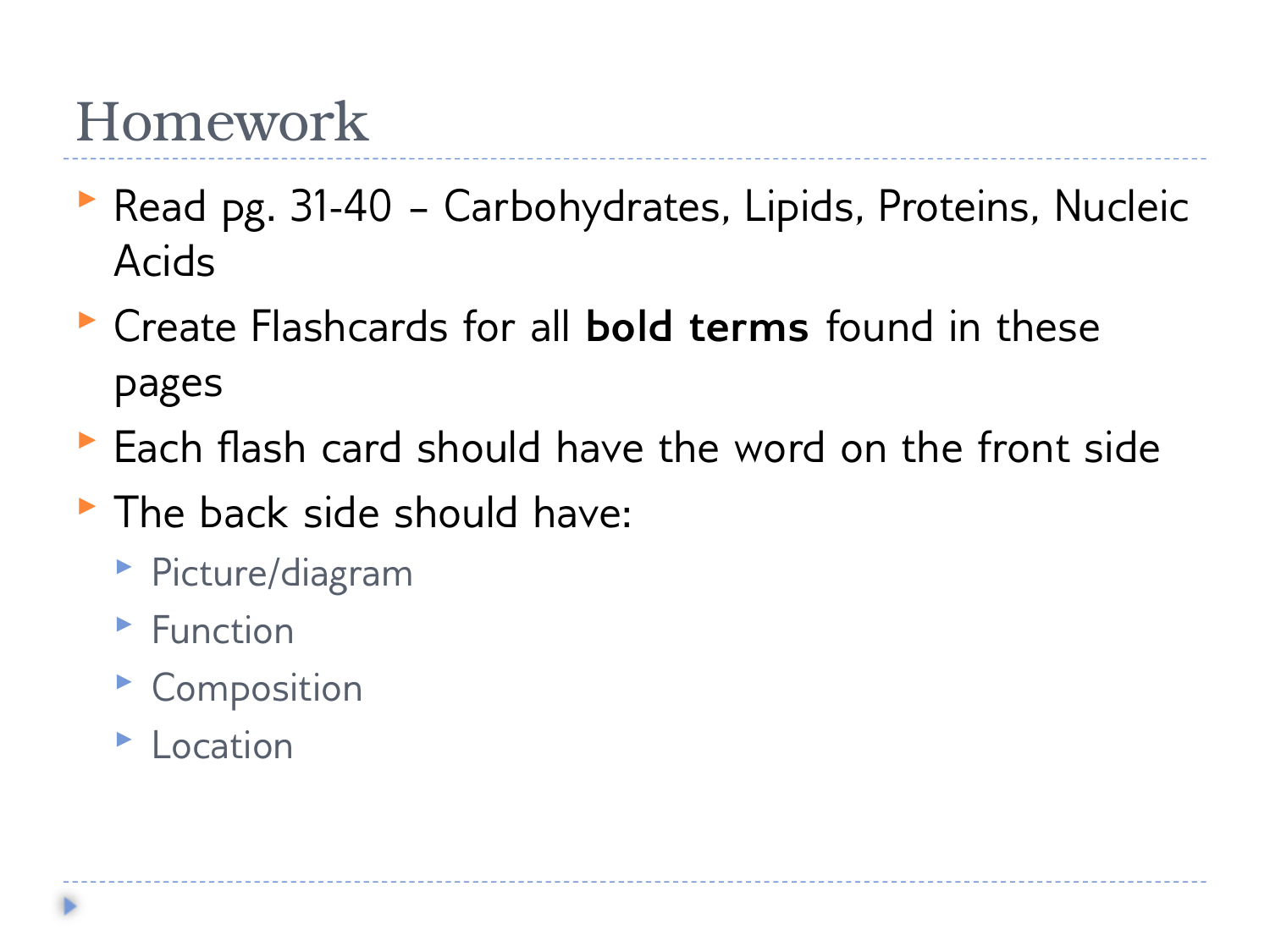

# Homework
Read pg. 31-40 – Carbohydrates, Lipids, Proteins, Nucleic Acids
Create Flashcards for all bold terms found in these pages
Each flash card should have the word on the front side
The back side should have:
Picture/diagram
Function
Composition
Location